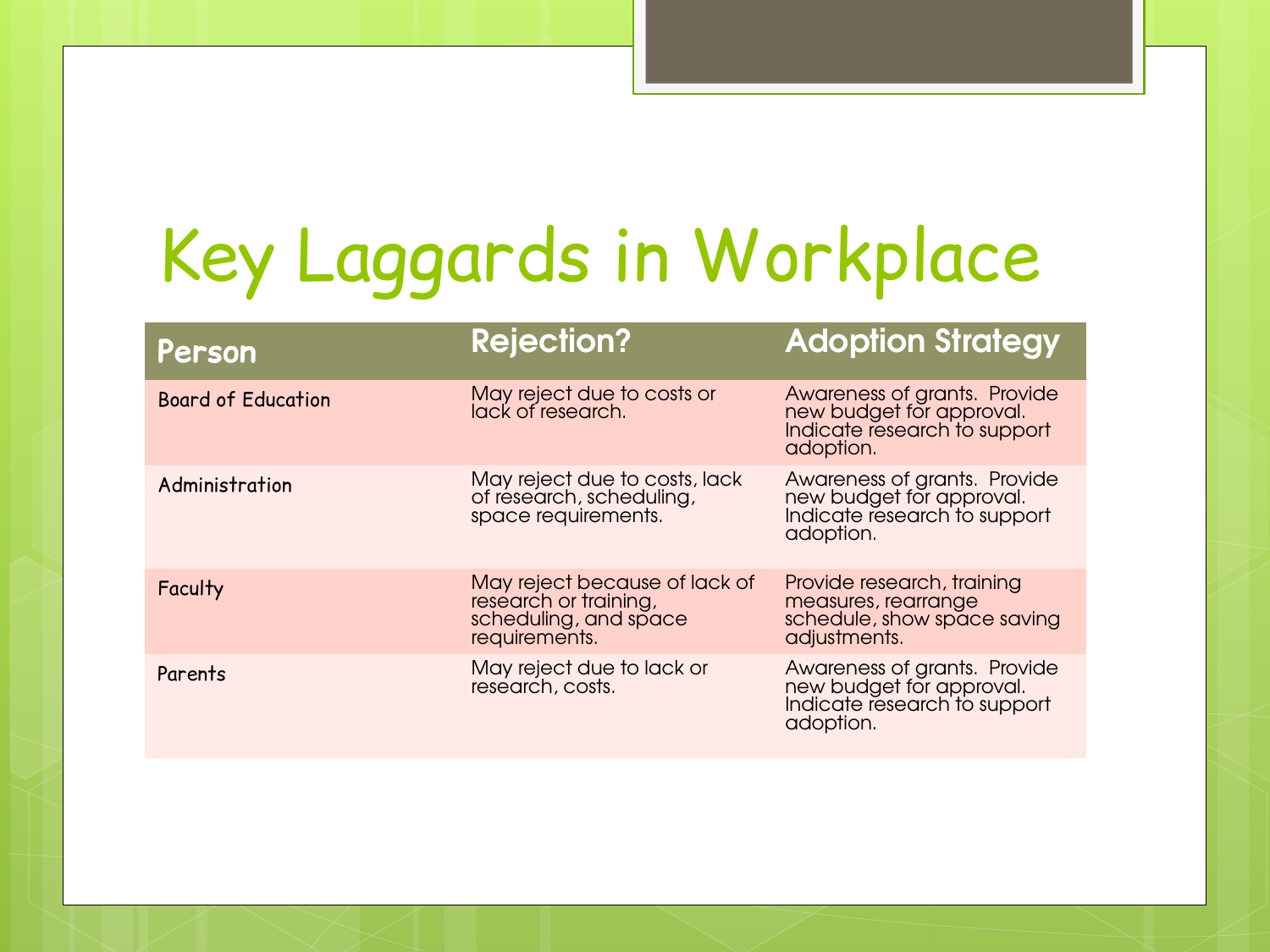

# Key Laggards in Workplace
| Person | Rejection? | Adoption Strategy |
| --- | --- | --- |
| Board of Education | May reject due to costs or lack of research. | Awareness of grants. Provide new budget for approval. Indicate research to support adoption. |
| Administration | May reject due to costs, lack of research, scheduling, space requirements. | Awareness of grants. Provide new budget for approval. Indicate research to support adoption. |
| Faculty | May reject because of lack of research or training, scheduling, and space requirements. | Provide research, training measures, rearrange schedule, show space saving adjustments. |
| Parents | May reject due to lack or research, costs. | Awareness of grants. Provide new budget for approval. Indicate research to support adoption. |